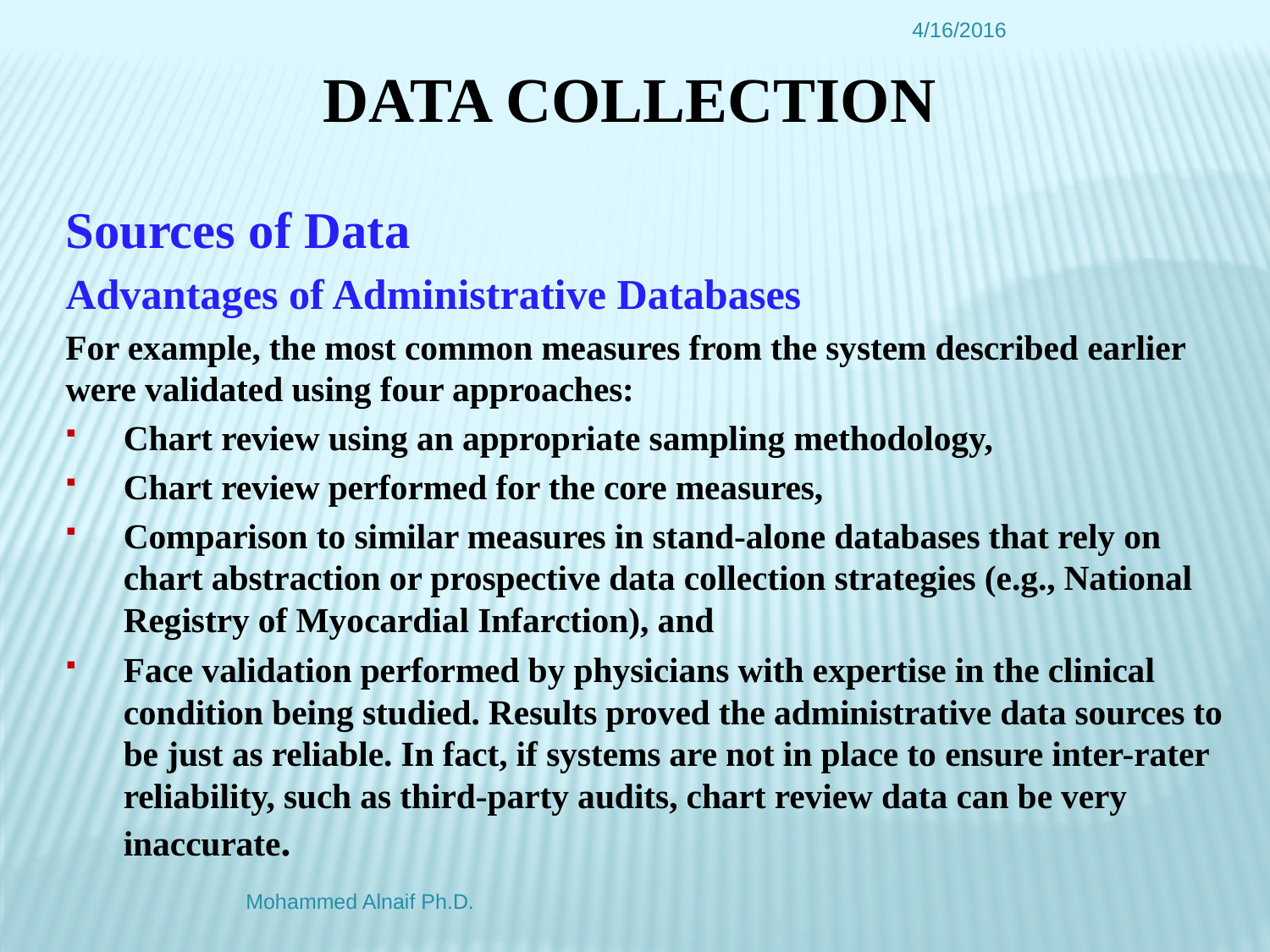

4/16/2016
# Data Collection
Sources of Data
Advantages of Administrative Databases
For example, the most common measures from the system described earlier were validated using four approaches:
Chart review using an appropriate sampling methodology,
Chart review performed for the core measures,
Comparison to similar measures in stand-alone databases that rely on chart abstraction or prospective data collection strategies (e.g., National Registry of Myocardial Infarction), and
Face validation performed by physicians with expertise in the clinical condition being studied. Results proved the administrative data sources to be just as reliable. In fact, if systems are not in place to ensure inter-rater reliability, such as third-party audits, chart review data can be very inaccurate.
Mohammed Alnaif Ph.D.
45